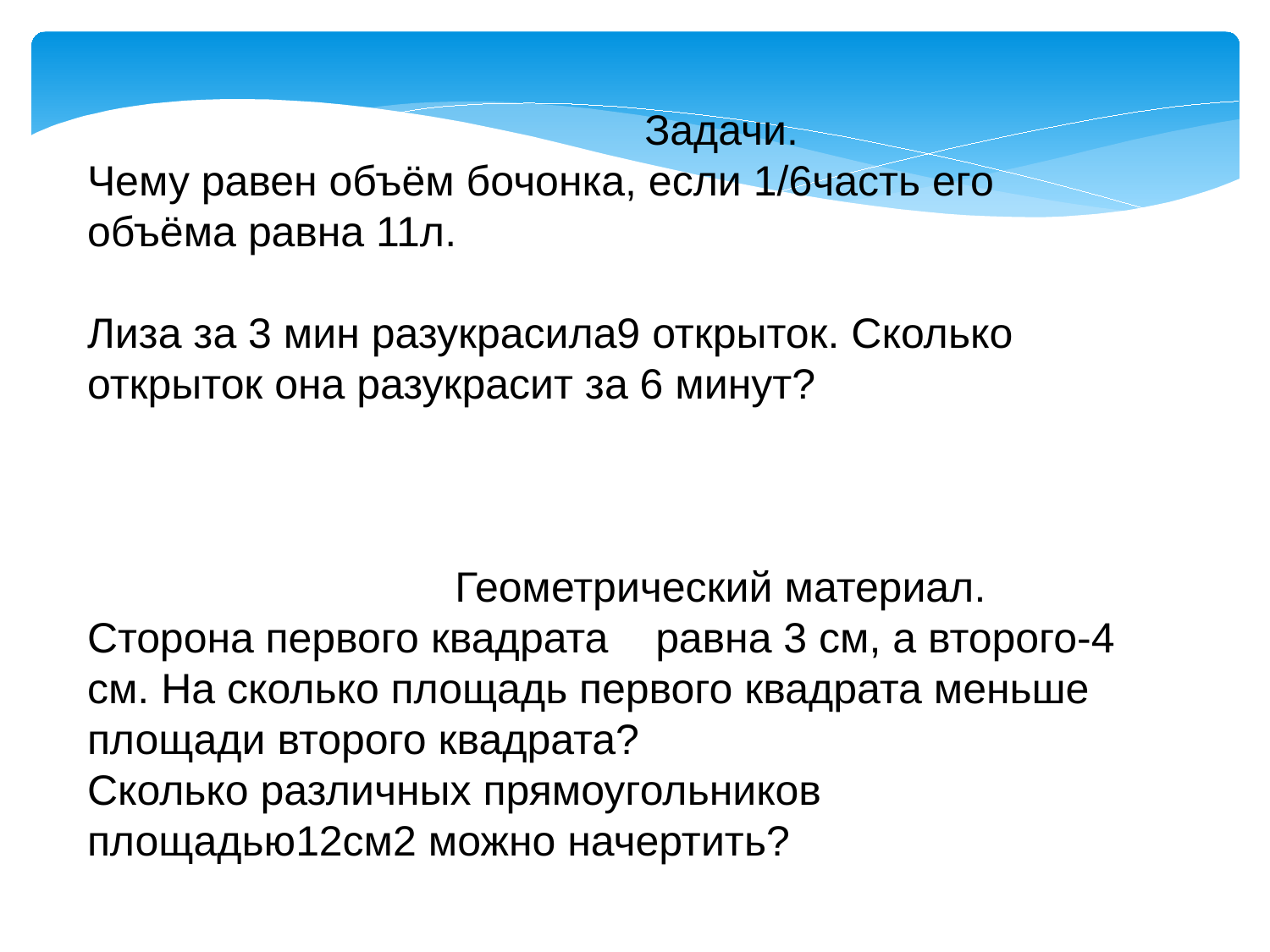

Задачи.
Чему равен объём бочонка, если 1/6часть его объёма равна 11л.

Лиза за 3 мин разукрасила9 открыток. Сколько открыток она разукрасит за 6 минут?

                               Геометрический материал.
Сторона первого квадрата    равна 3 см, а второго-4 см. На сколько площадь первого квадрата меньше площади второго квадрата?
Сколько различных прямоугольников площадью12см2 можно начертить?